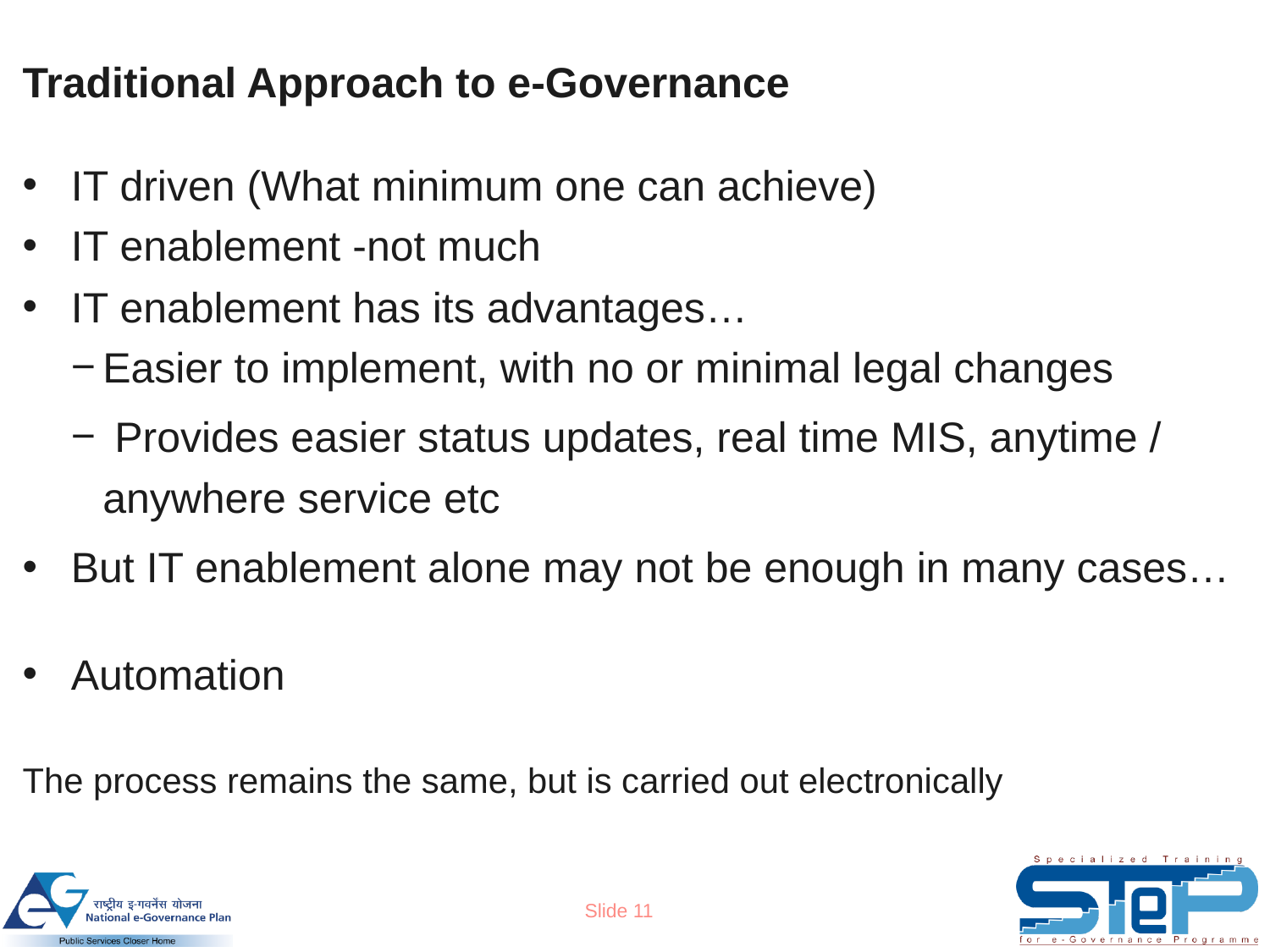

# Traditional Approach to e-Governance
IT driven (What minimum one can achieve)
IT enablement -not much
IT enablement has its advantages…
Easier to implement, with no or minimal legal changes
 Provides easier status updates, real time MIS, anytime / anywhere service etc
But IT enablement alone may not be enough in many cases…

Automation

The process remains the same, but is carried out electronically